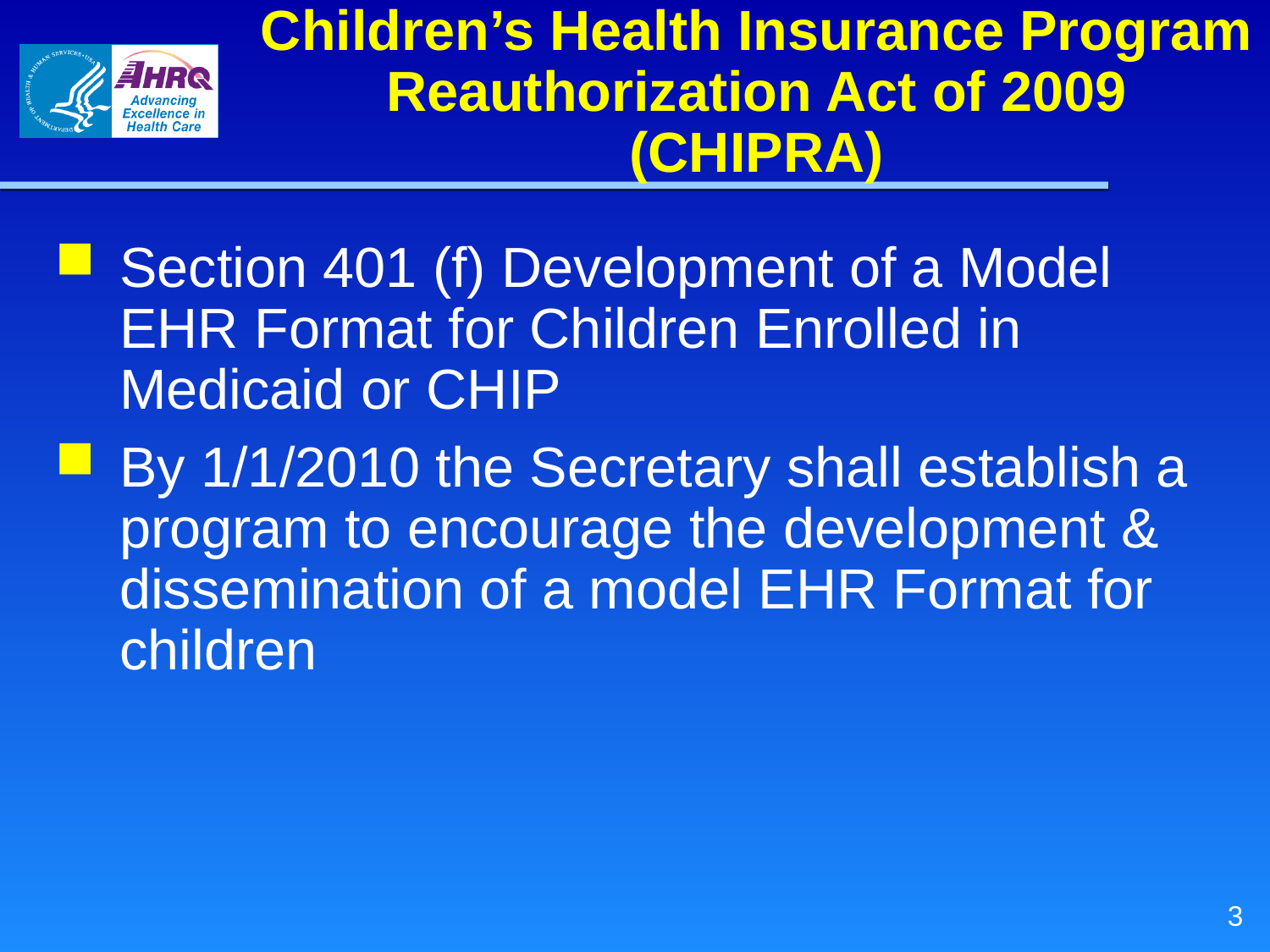

Children’s Health Insurance Program Reauthorization Act of 2009 (CHIPRA)
Section 401 (f) Development of a Model EHR Format for Children Enrolled in Medicaid or CHIP
By 1/1/2010 the Secretary shall establish a program to encourage the development & dissemination of a model EHR Format for children

3